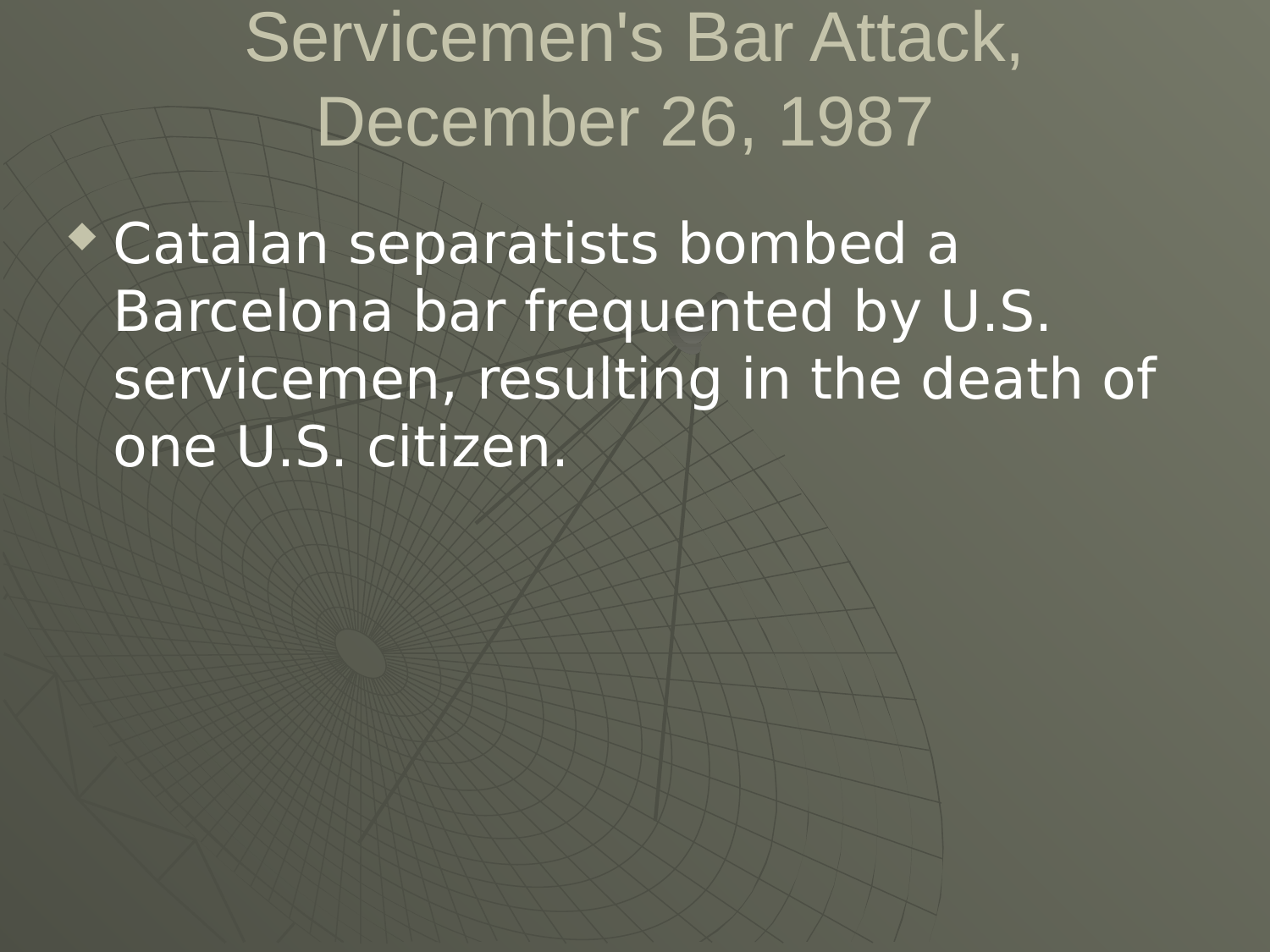

Servicemen's Bar Attack, December 26, 1987
Catalan separatists bombed a Barcelona bar frequented by U.S. servicemen, resulting in the death of one U.S. citizen.